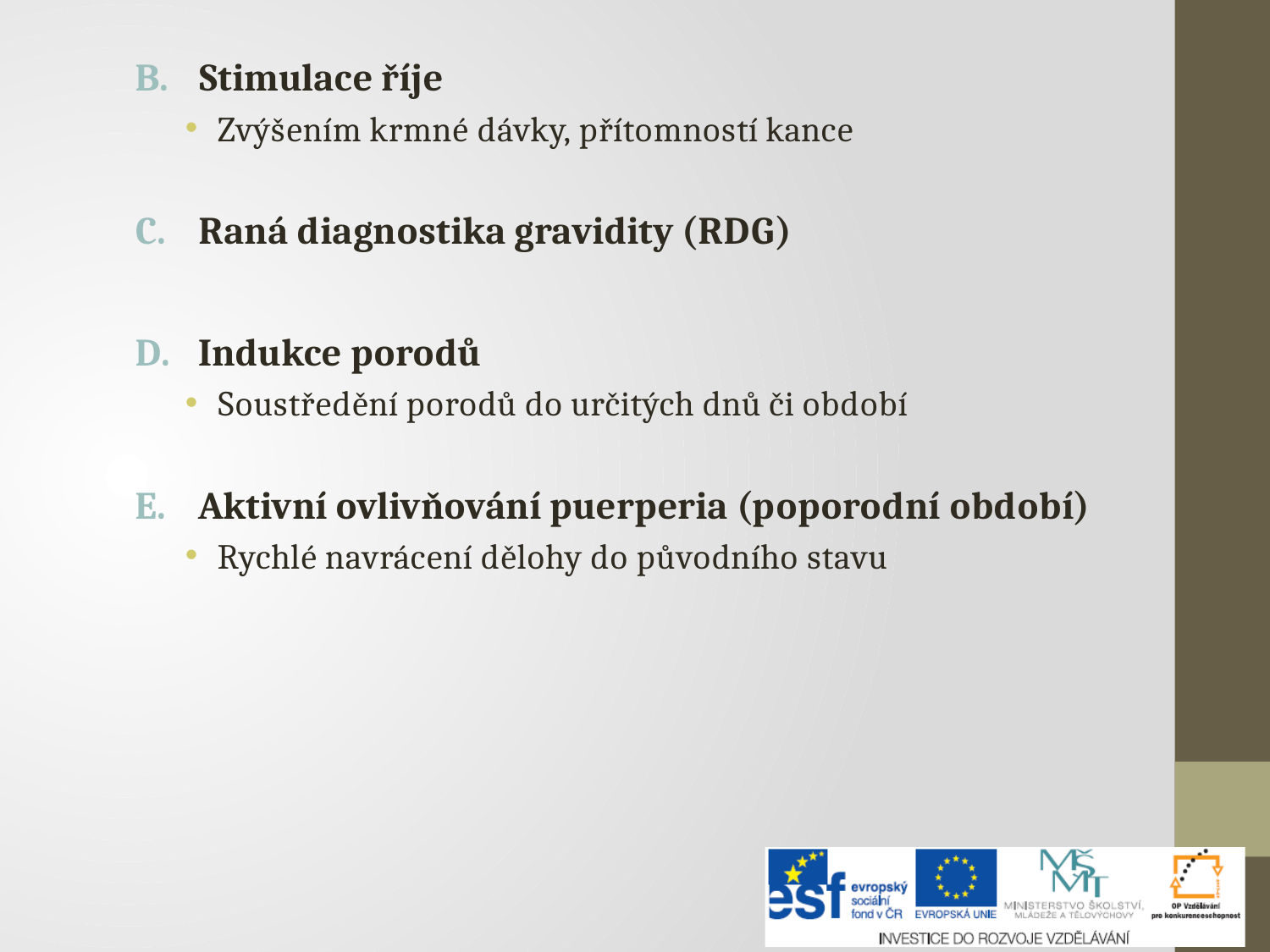

Stimulace říje
Zvýšením krmné dávky, přítomností kance

Raná diagnostika gravidity (RDG)

Indukce porodů
Soustředění porodů do určitých dnů či období

Aktivní ovlivňování puerperia (poporodní období)
Rychlé navrácení dělohy do původního stavu